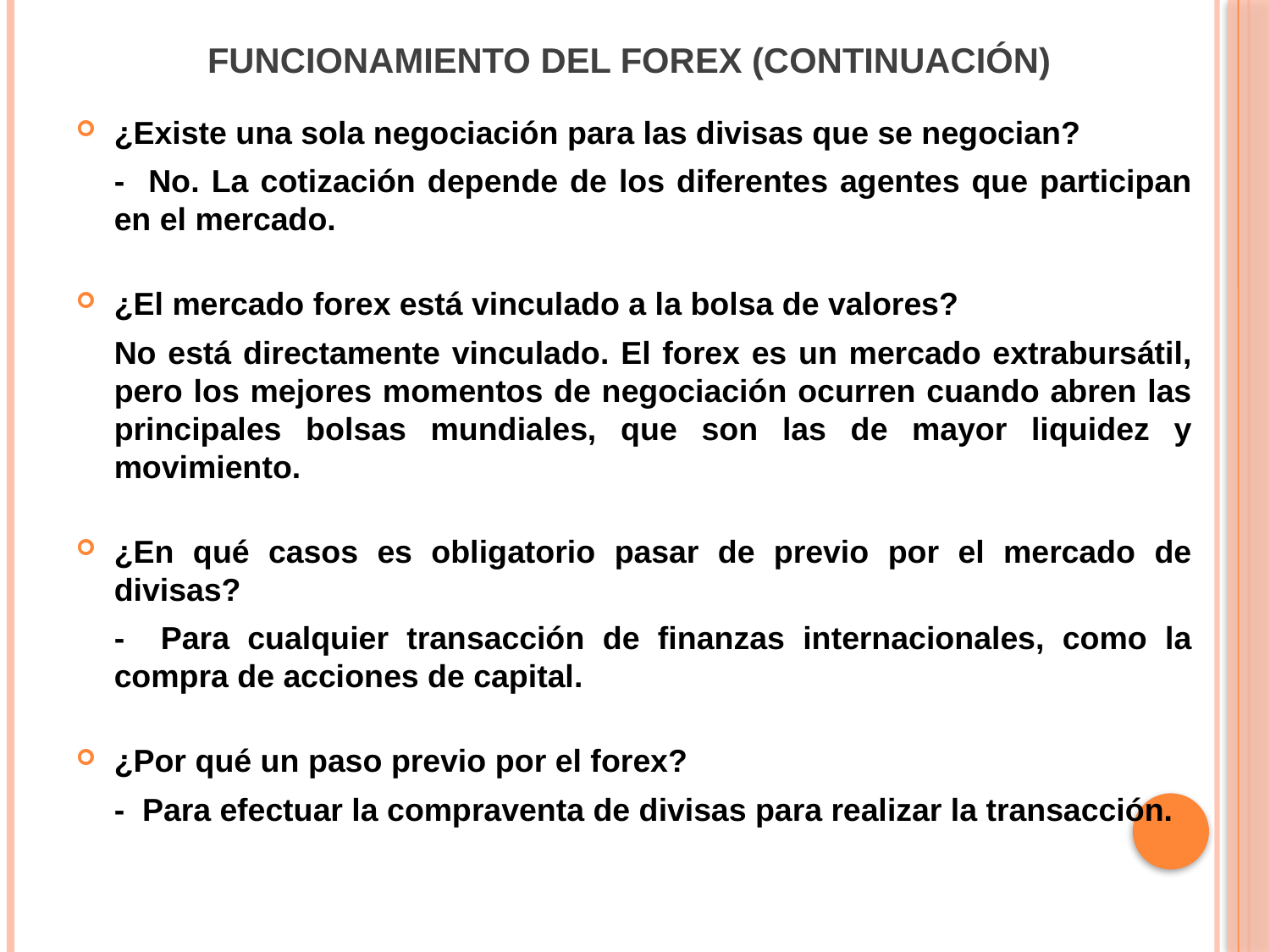

# Funcionamiento del forex (continuación)
¿Existe una sola negociación para las divisas que se negocian?
	-  No. La cotización depende de los diferentes agentes que participan en el mercado.

¿El mercado forex está vinculado a la bolsa de valores?
	No está directamente vinculado. El forex es un mercado extrabursátil, pero los mejores momentos de negociación ocurren cuando abren las principales bolsas mundiales, que son las de mayor liquidez y movimiento.

¿En qué casos es obligatorio pasar de previo por el mercado de divisas?
	-  Para cualquier transacción de finanzas internacionales, como la compra de acciones de capital.

¿Por qué un paso previo por el forex?
	-  Para efectuar la compraventa de divisas para realizar la transacción.